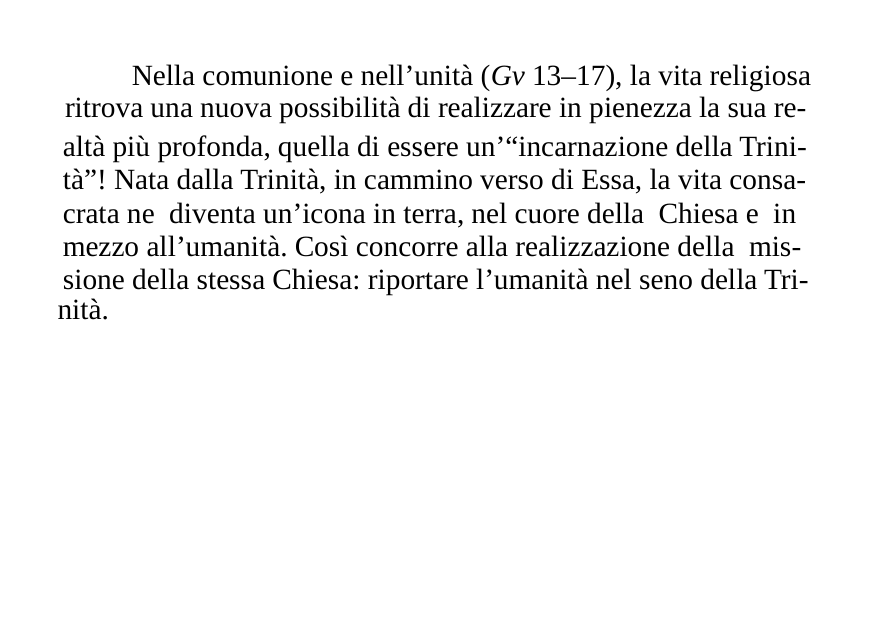

Nella comunione e nell’unità (Gv 13–17), la vita religiosa
ritrova una nuova possibilità di realizzare in pienezza la sua re-
altà più profonda, quella di essere un’“incarnazione della Trini-
tà”! Nata dalla Trinità, in cammino verso di Essa, la vita consa-
crata ne  diventa un’icona in terra, nel cuore della  Chiesa e  in
mezzo all’umanità. Così concorre alla realizzazione della  mis-
sione della stessa Chiesa: riportare l’umanità nel seno della Tri-
nità.